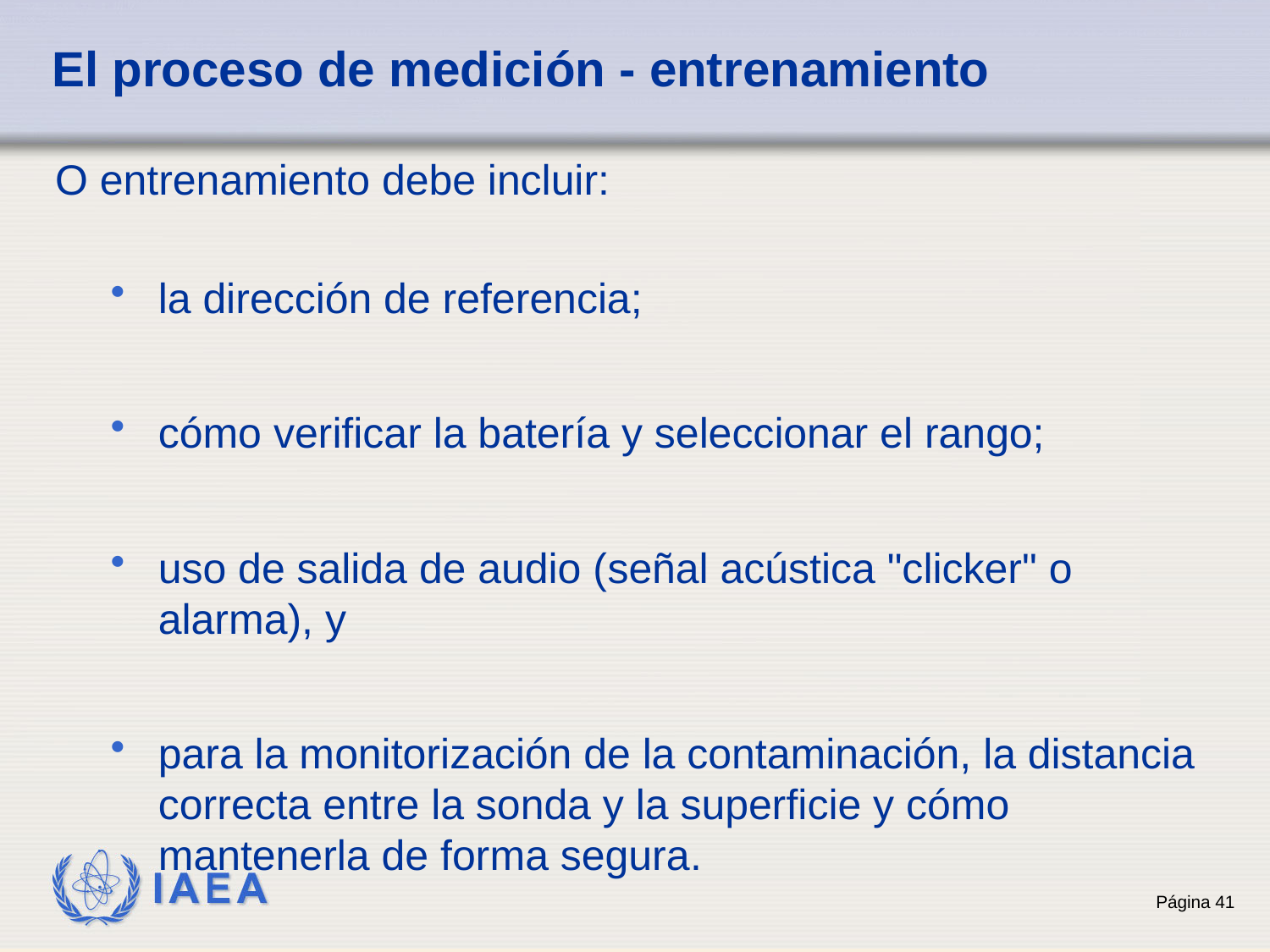

# El proceso de medición - entrenamiento
O entrenamiento debe incluir:

la dirección de referencia;

cómo verificar la batería y seleccionar el rango;

uso de salida de audio (señal acústica "clicker" o alarma), y

para la monitorización de la contaminación, la distancia correcta entre la sonda y la superficie y cómo mantenerla de forma segura.

41